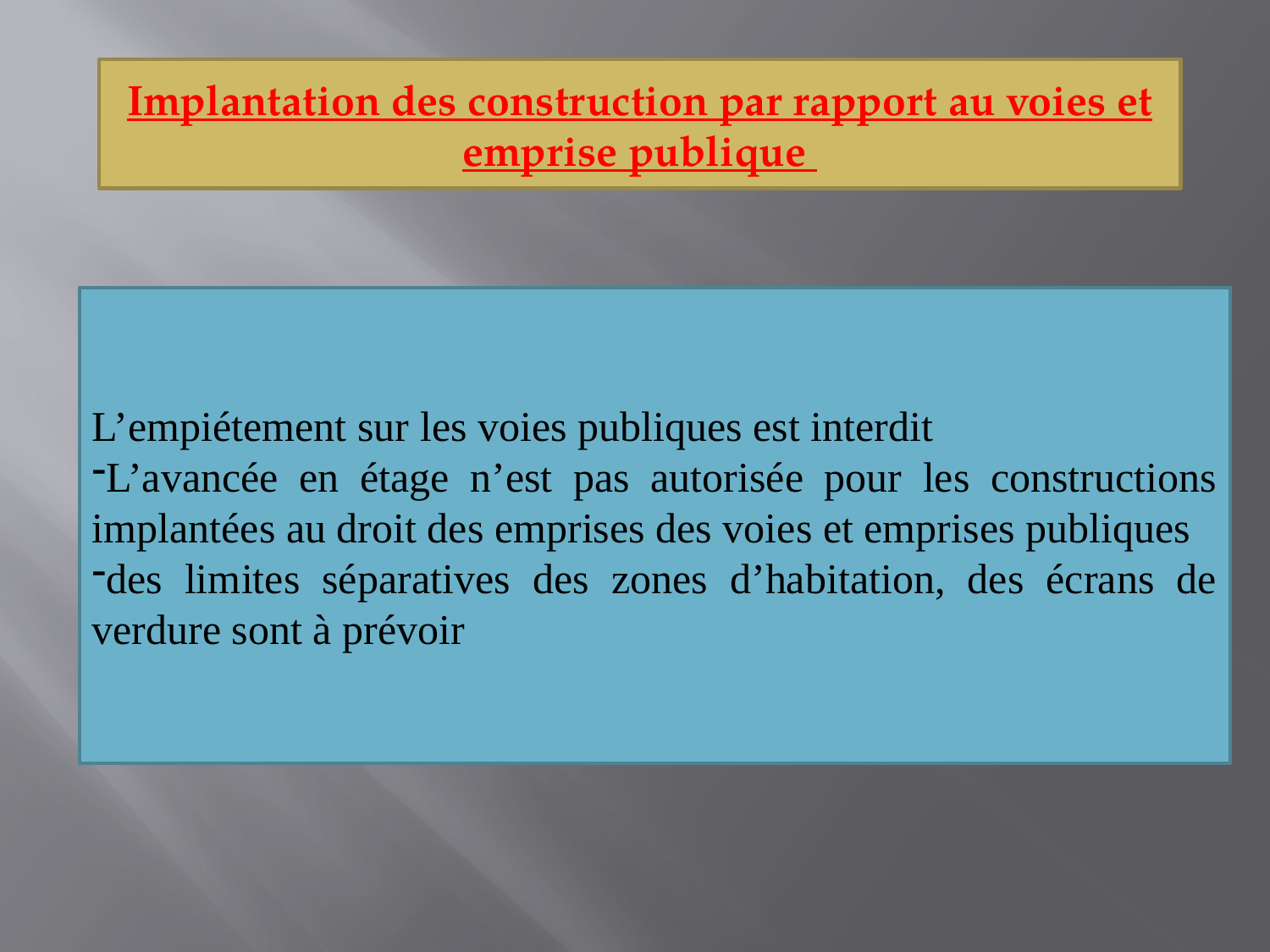

Implantation des construction par rapport au voies et emprise publique
L’empiétement sur les voies publiques est interdit
L’avancée en étage n’est pas autorisée pour les constructions implantées au droit des emprises des voies et emprises publiques
des limites séparatives des zones d’habitation, des écrans de verdure sont à prévoir